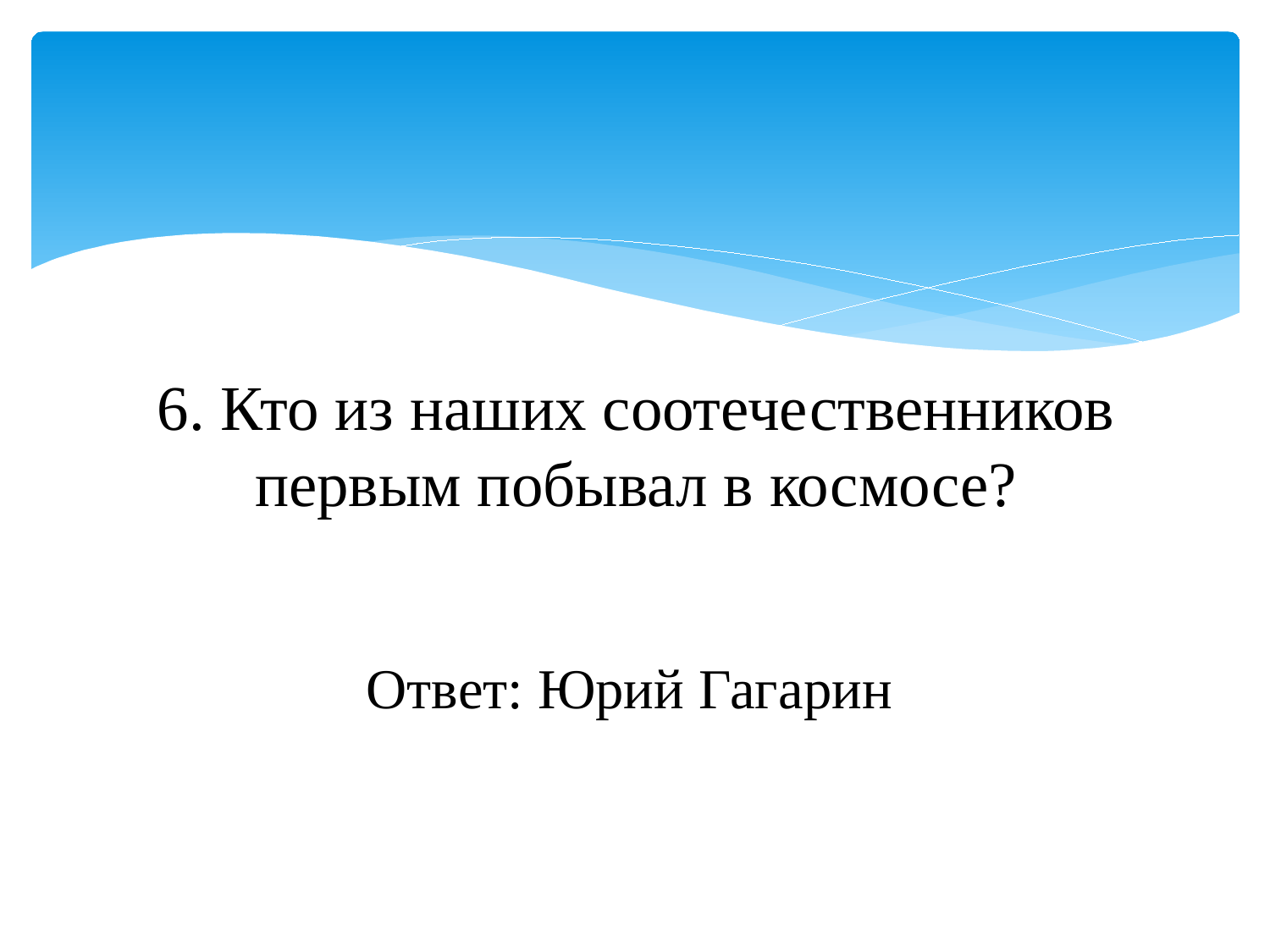

# 6. Кто из наших соотечественников первым побывал в космосе?
Ответ: Юрий Гагарин